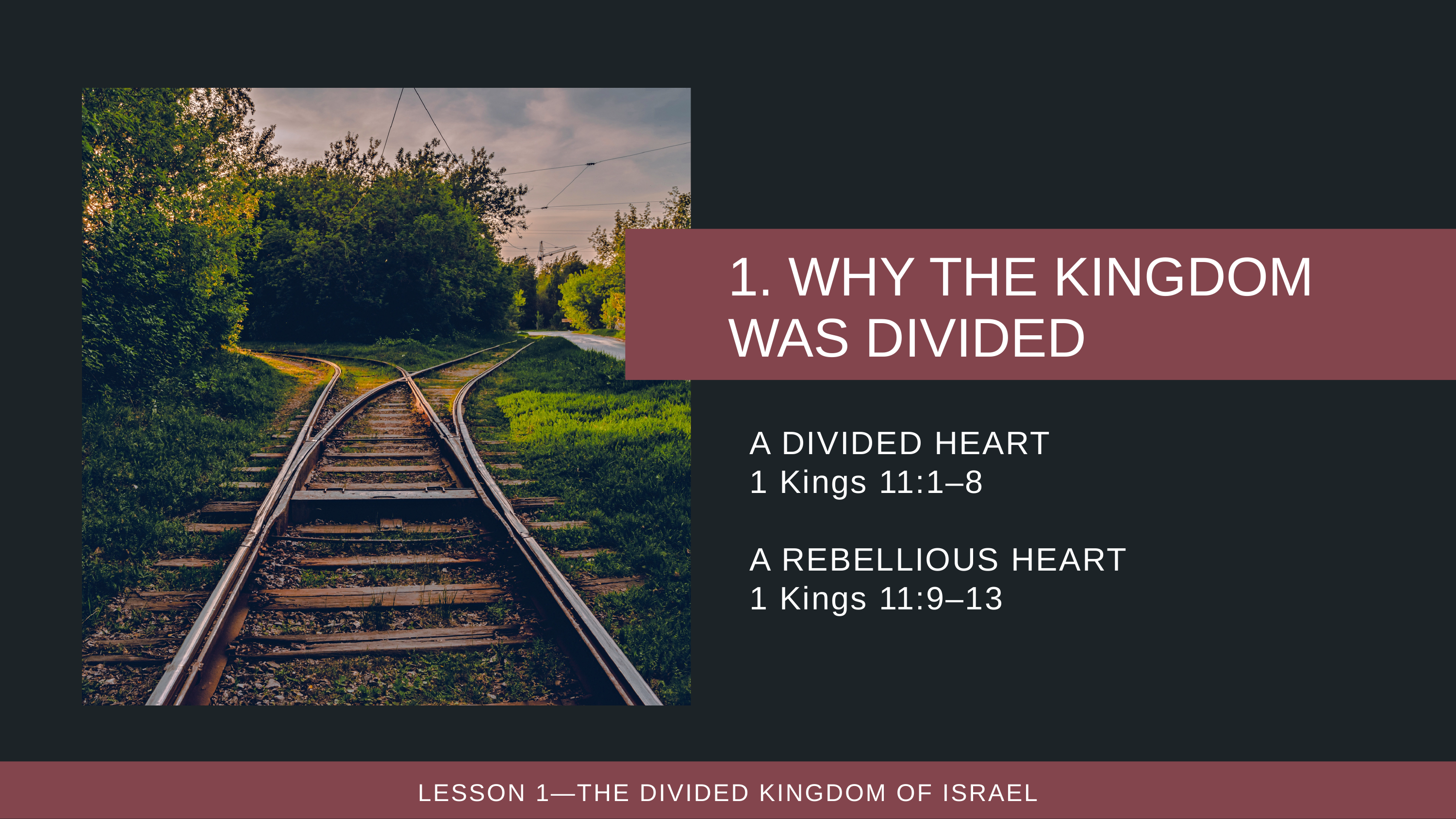

A DIVIDED HEART
1 Kings 11:1–8
A REBELLIOUS HEART
1 Kings 11:9–13